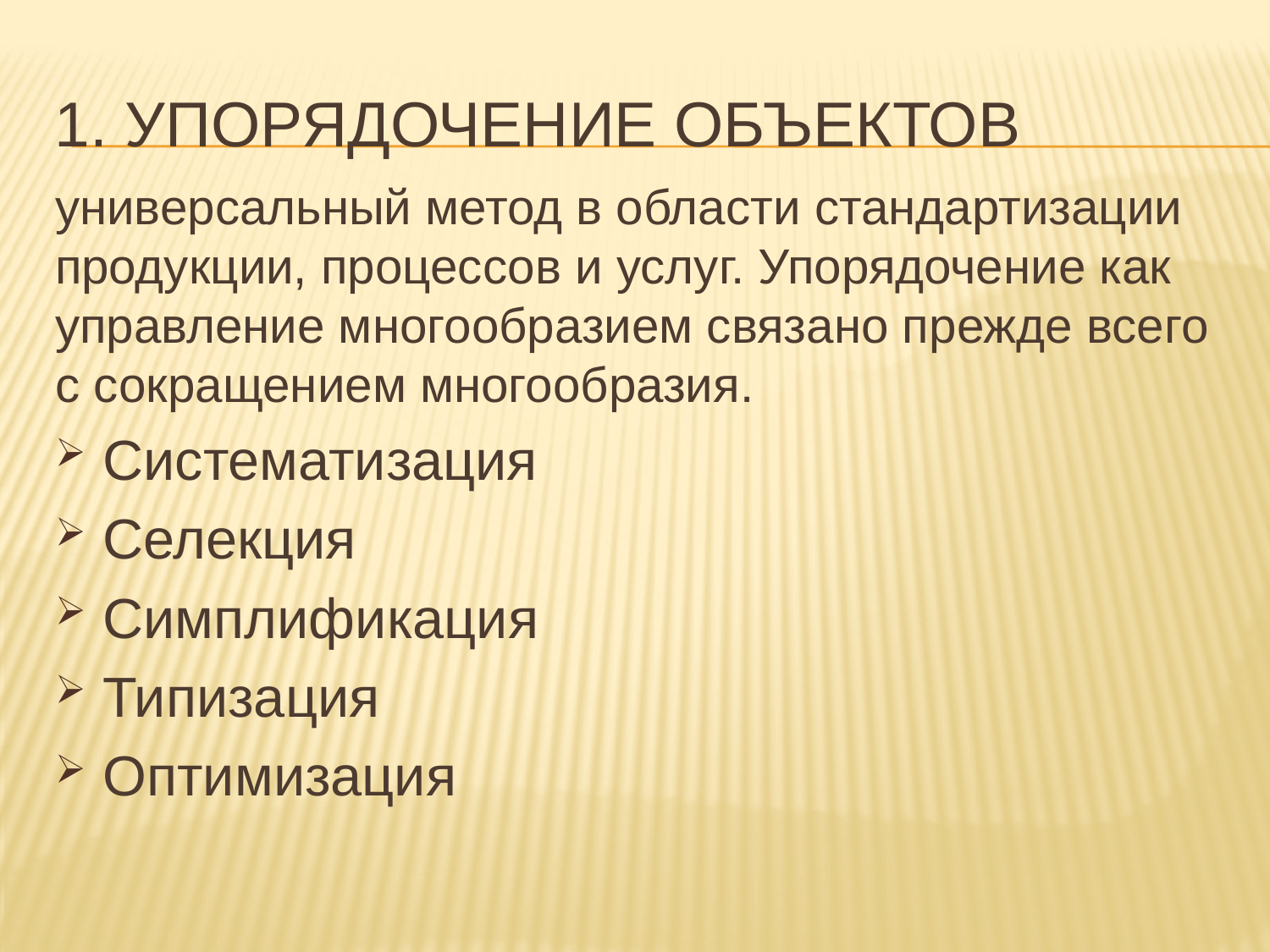

# 1. Упорядочение объектов
универсальный метод в области стандартизации продукции, процессов и услуг. Упорядочение как управление многообразием связано прежде всего с сокращением многообразия.
Систематизация
Селекция
Симплификация
Типизация
Оптимизация